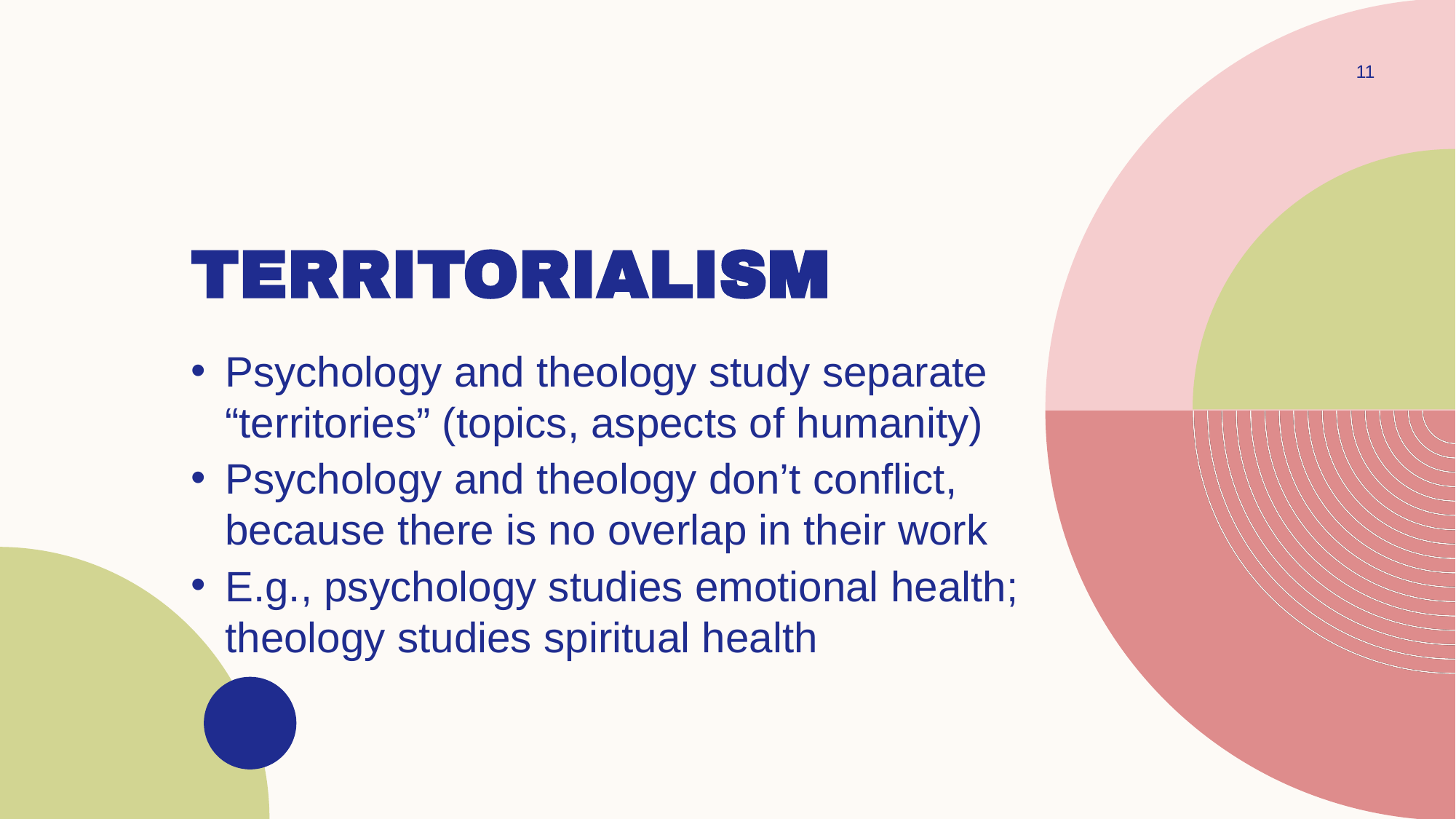

11
# Territorialism
Psychology and theology study separate “territories” (topics, aspects of humanity)
Psychology and theology don’t conflict, because there is no overlap in their work
E.g., psychology studies emotional health; theology studies spiritual health